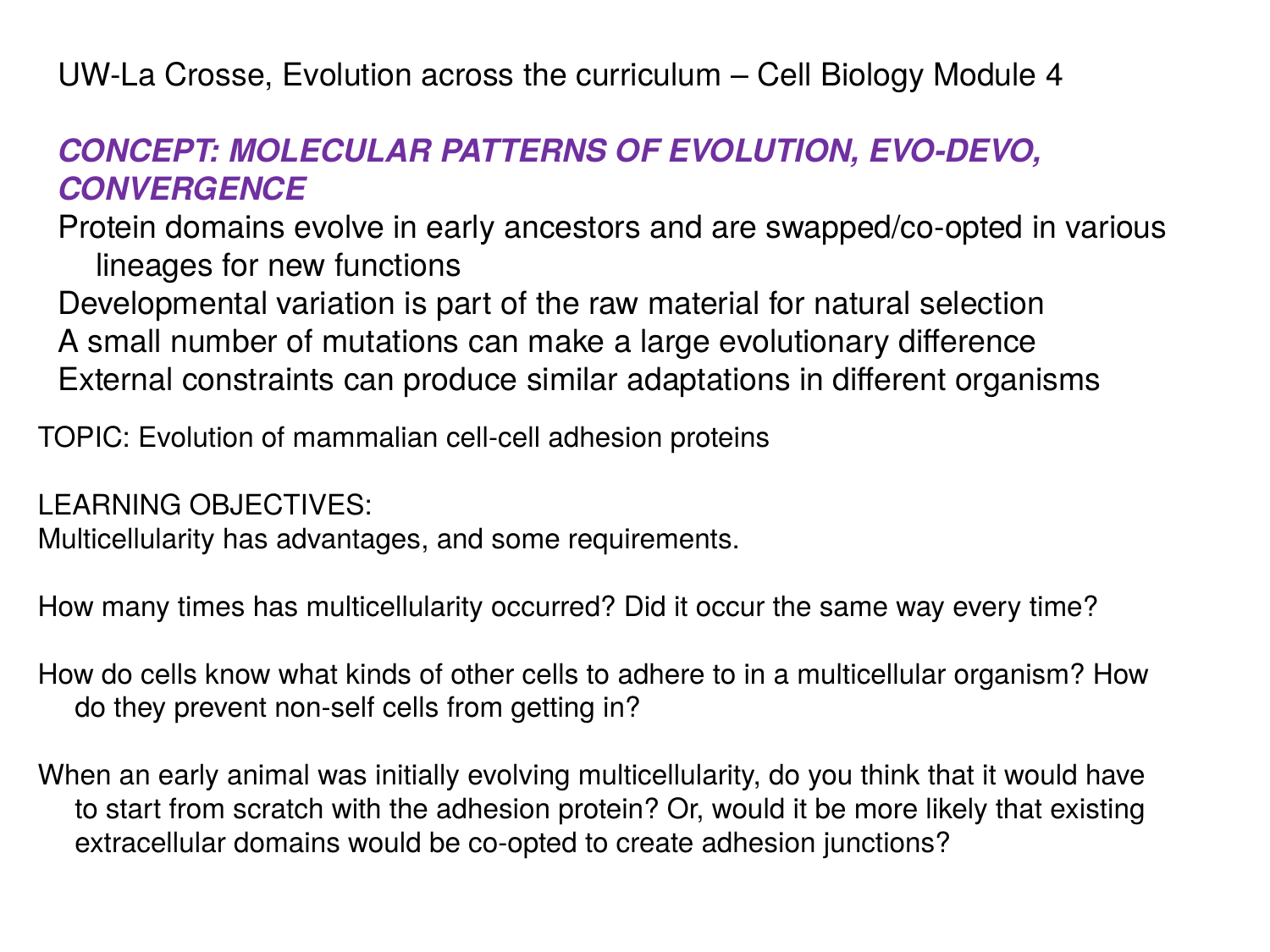

UW-La Crosse, Evolution across the curriculum – Cell Biology Module 4

Concept: Molecular Patterns of Evolution, Evo-Devo, Convergence
Protein domains evolve in early ancestors and are swapped/co-opted in various lineages for new functions
Developmental variation is part of the raw material for natural selection
A small number of mutations can make a large evolutionary difference
External constraints can produce similar adaptations in different organisms
TOPIC: Evolution of mammalian cell-cell adhesion proteins

LEARNING OBJECTIVES:
Multicellularity has advantages, and some requirements.

How many times has multicellularity occurred? Did it occur the same way every time?

How do cells know what kinds of other cells to adhere to in a multicellular organism? How do they prevent non-self cells from getting in?

When an early animal was initially evolving multicellularity, do you think that it would have to start from scratch with the adhesion protein? Or, would it be more likely that existing extracellular domains would be co-opted to create adhesion junctions?